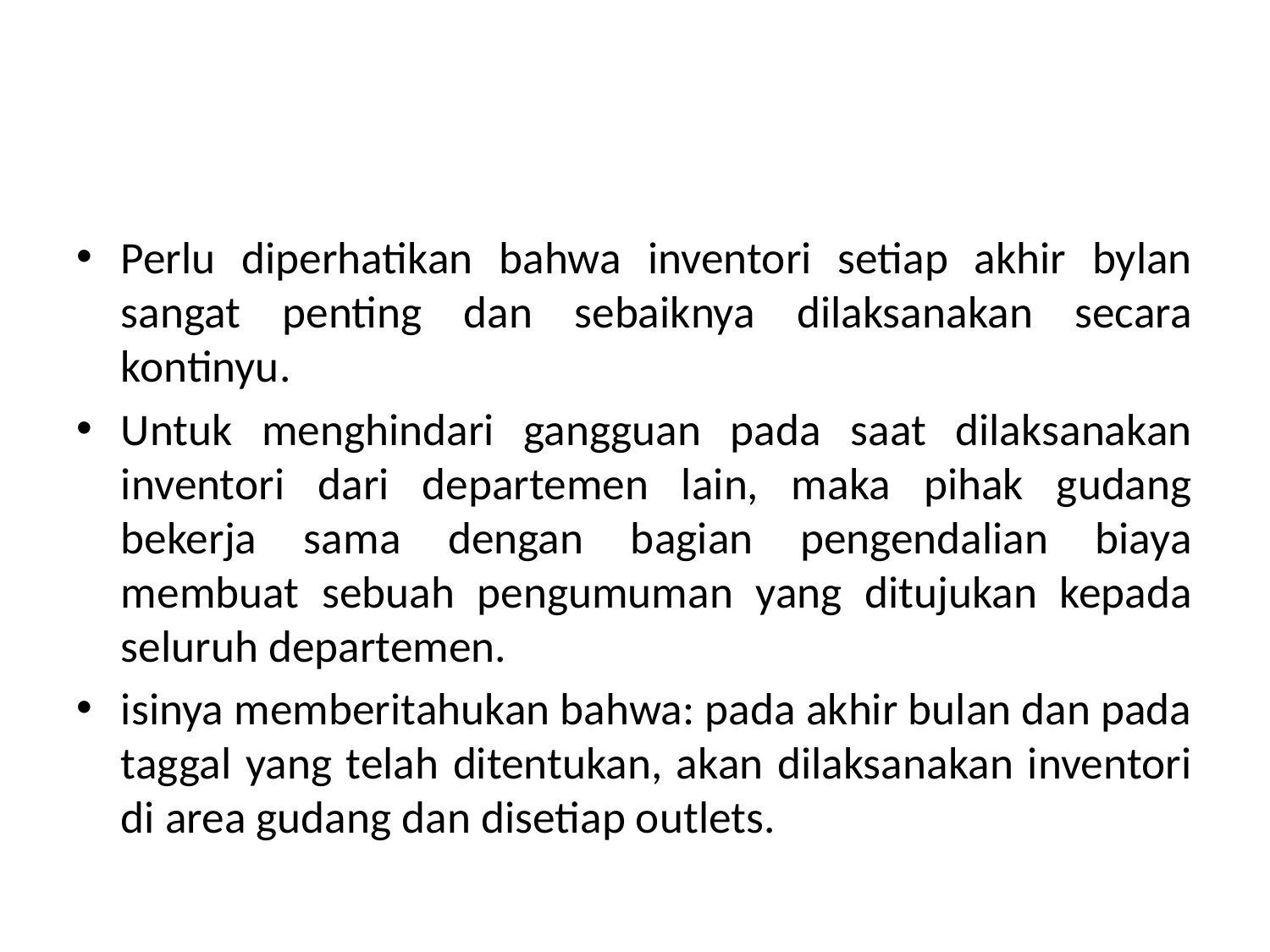

#
Perlu diperhatikan bahwa inventori setiap akhir bylan sangat penting dan sebaiknya dilaksanakan secara kontinyu.
Untuk menghindari gangguan pada saat dilaksanakan inventori dari departemen lain, maka pihak gudang bekerja sama dengan bagian pengendalian biaya membuat sebuah pengumuman yang ditujukan kepada seluruh departemen.
isinya memberitahukan bahwa: pada akhir bulan dan pada taggal yang telah ditentukan, akan dilaksanakan inventori di area gudang dan disetiap outlets.